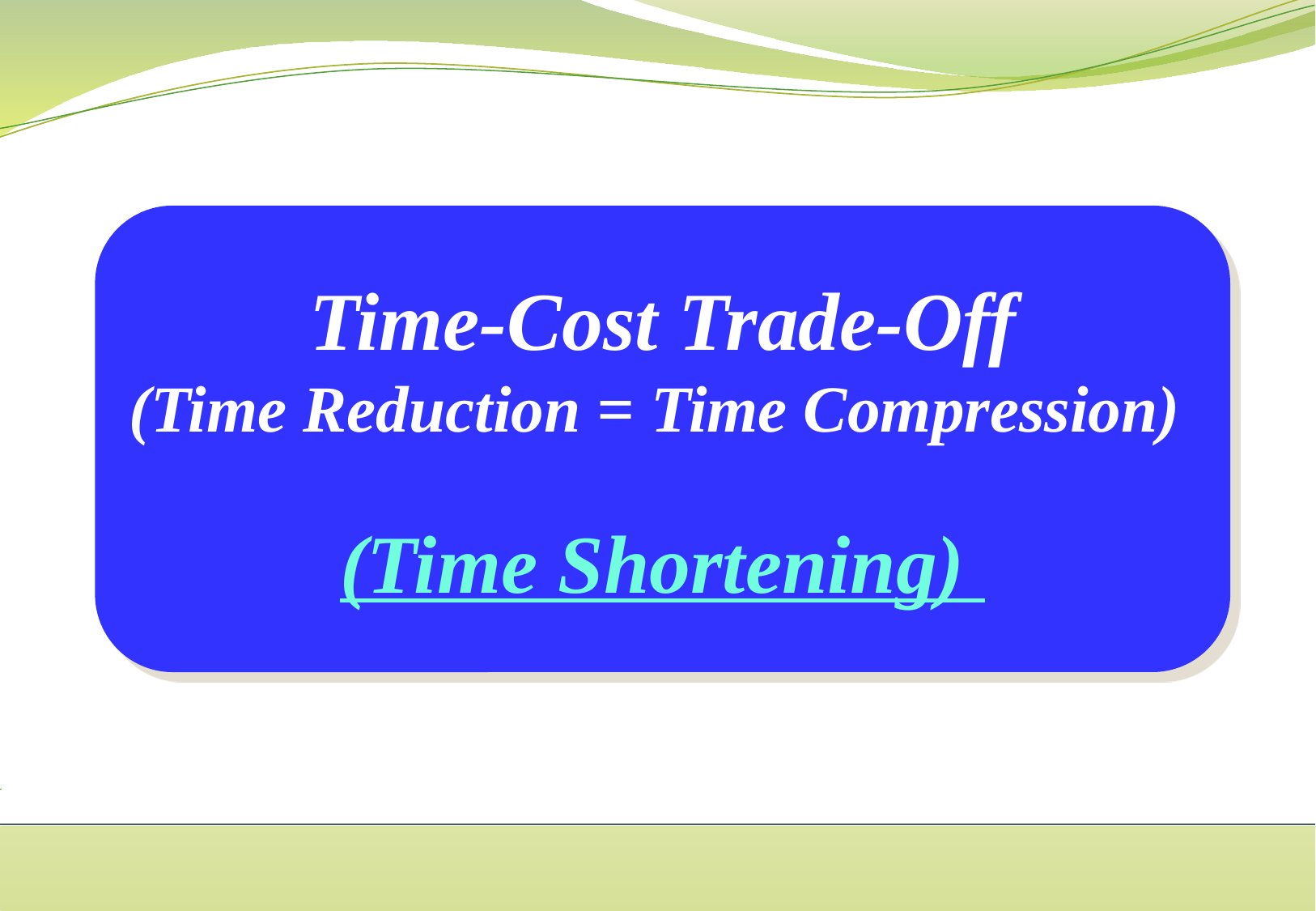

Time-Cost Trade-Off
(Time Reduction = Time Compression)
(Time Shortening)